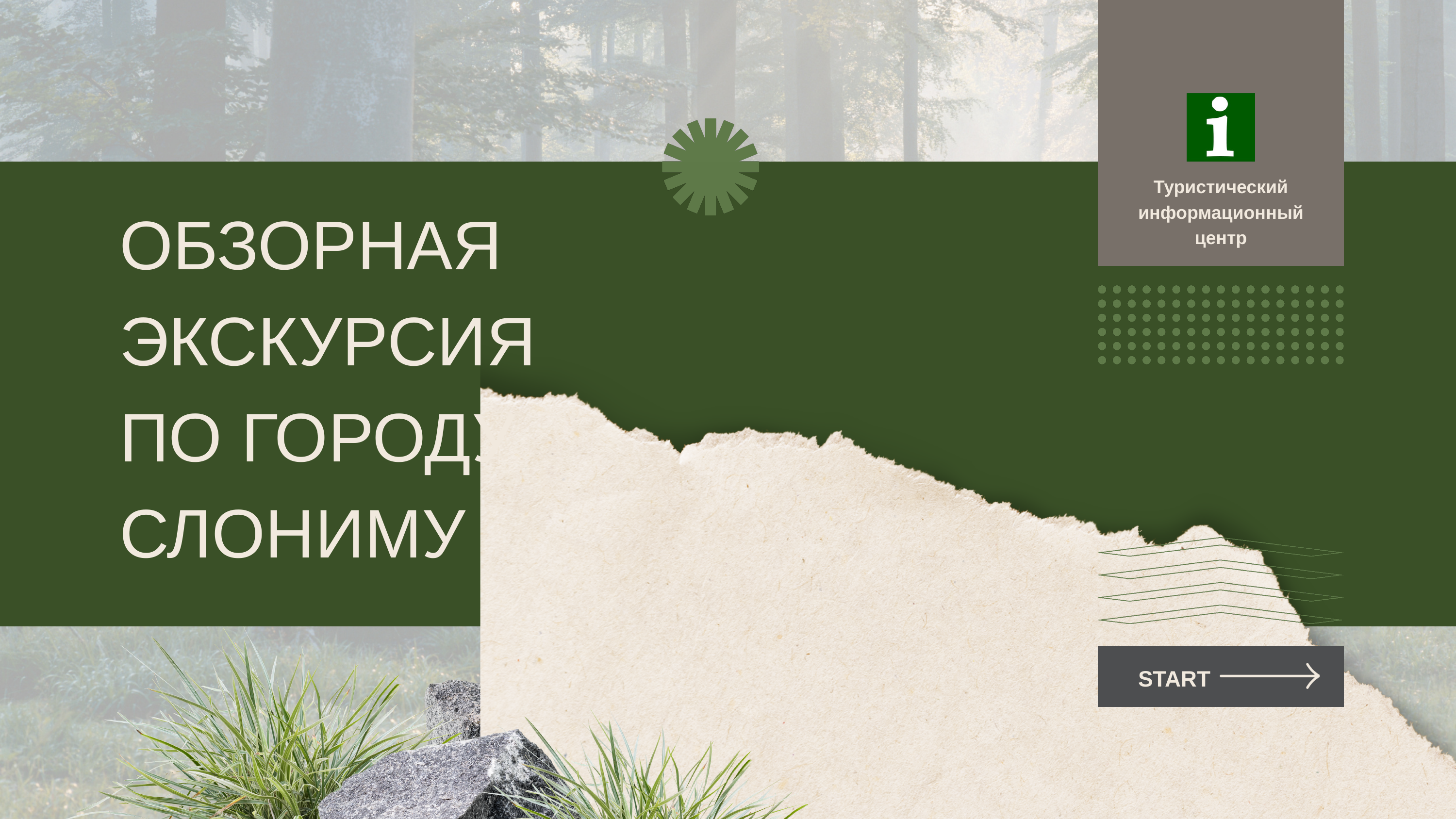

Туристический информационный центр
ОБЗОРНАЯ ЭКСКУРСИЯ ПО ГОРОДУ СЛОНИМУ

START